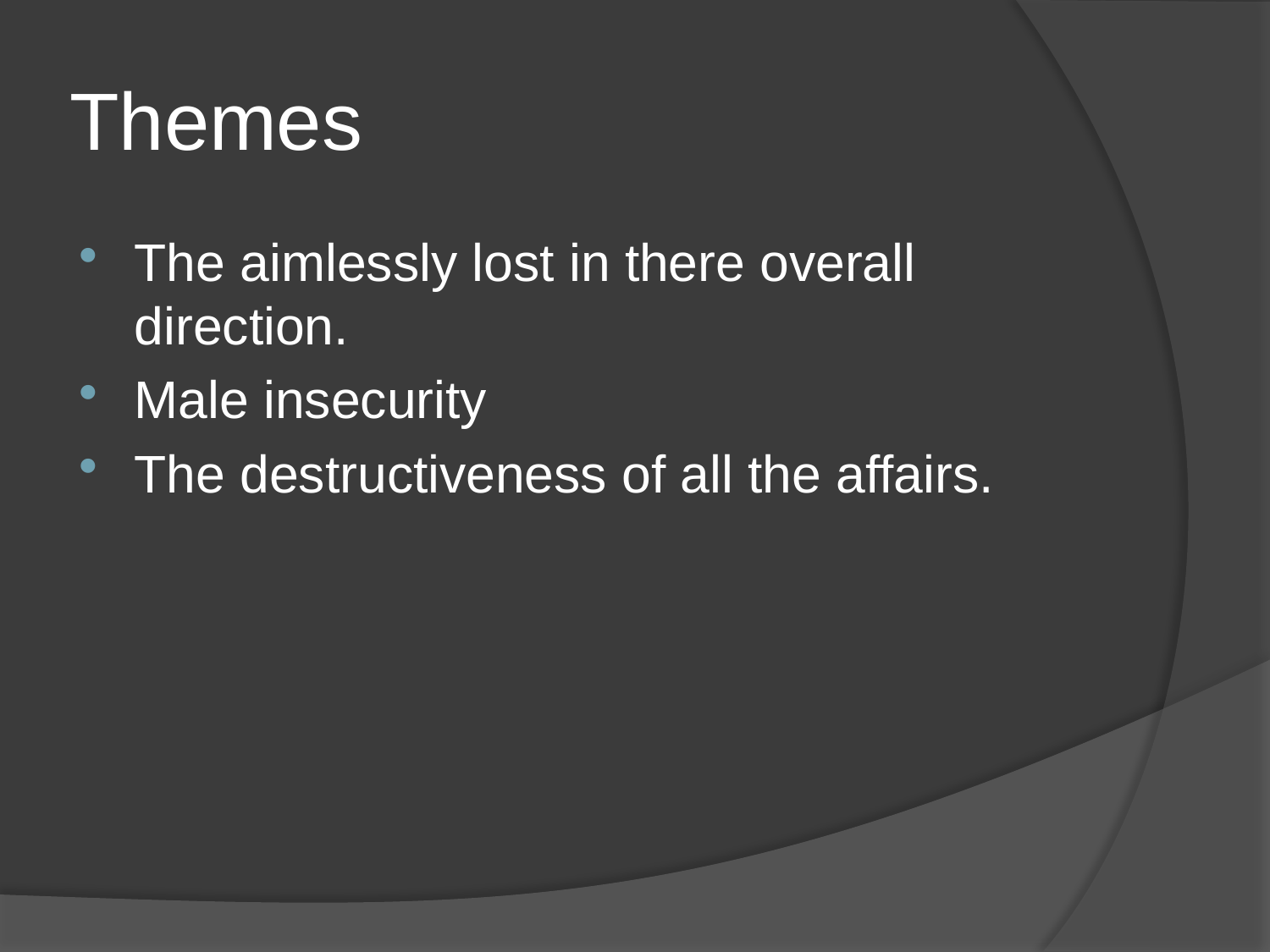

# Themes
The aimlessly lost in there overall direction.
Male insecurity
The destructiveness of all the affairs.